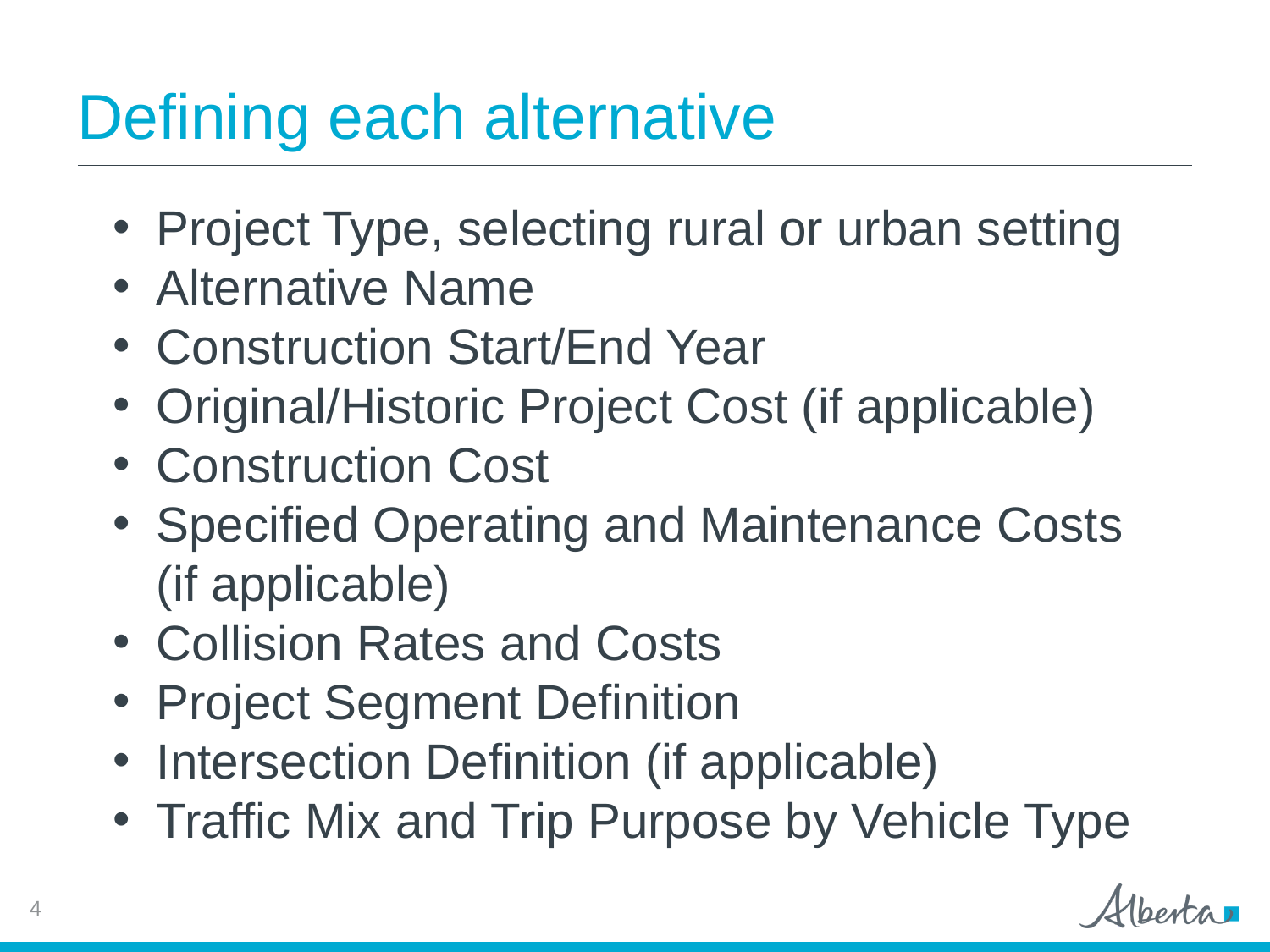

# Defining each alternative
Project Type, selecting rural or urban setting
Alternative Name
Construction Start/End Year
Original/Historic Project Cost (if applicable)
Construction Cost
Specified Operating and Maintenance Costs (if applicable)
Collision Rates and Costs
Project Segment Definition
Intersection Definition (if applicable)
Traffic Mix and Trip Purpose by Vehicle Type
4